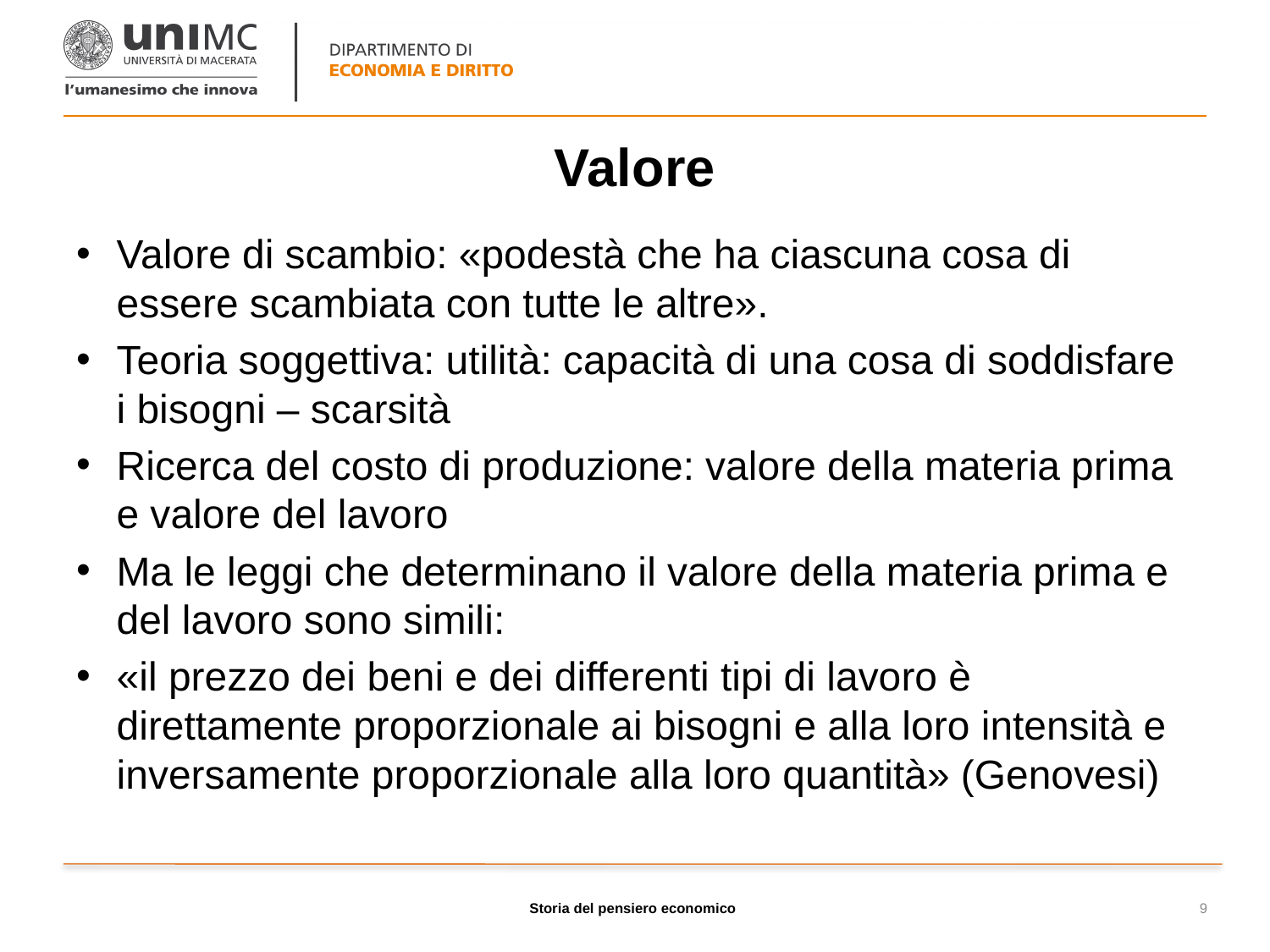

# Valore
Valore di scambio: «podestà che ha ciascuna cosa di essere scambiata con tutte le altre».
Teoria soggettiva: utilità: capacità di una cosa di soddisfare i bisogni – scarsità
Ricerca del costo di produzione: valore della materia prima e valore del lavoro
Ma le leggi che determinano il valore della materia prima e del lavoro sono simili:
«il prezzo dei beni e dei differenti tipi di lavoro è direttamente proporzionale ai bisogni e alla loro intensità e inversamente proporzionale alla loro quantità» (Genovesi)
Storia del pensiero economico
9